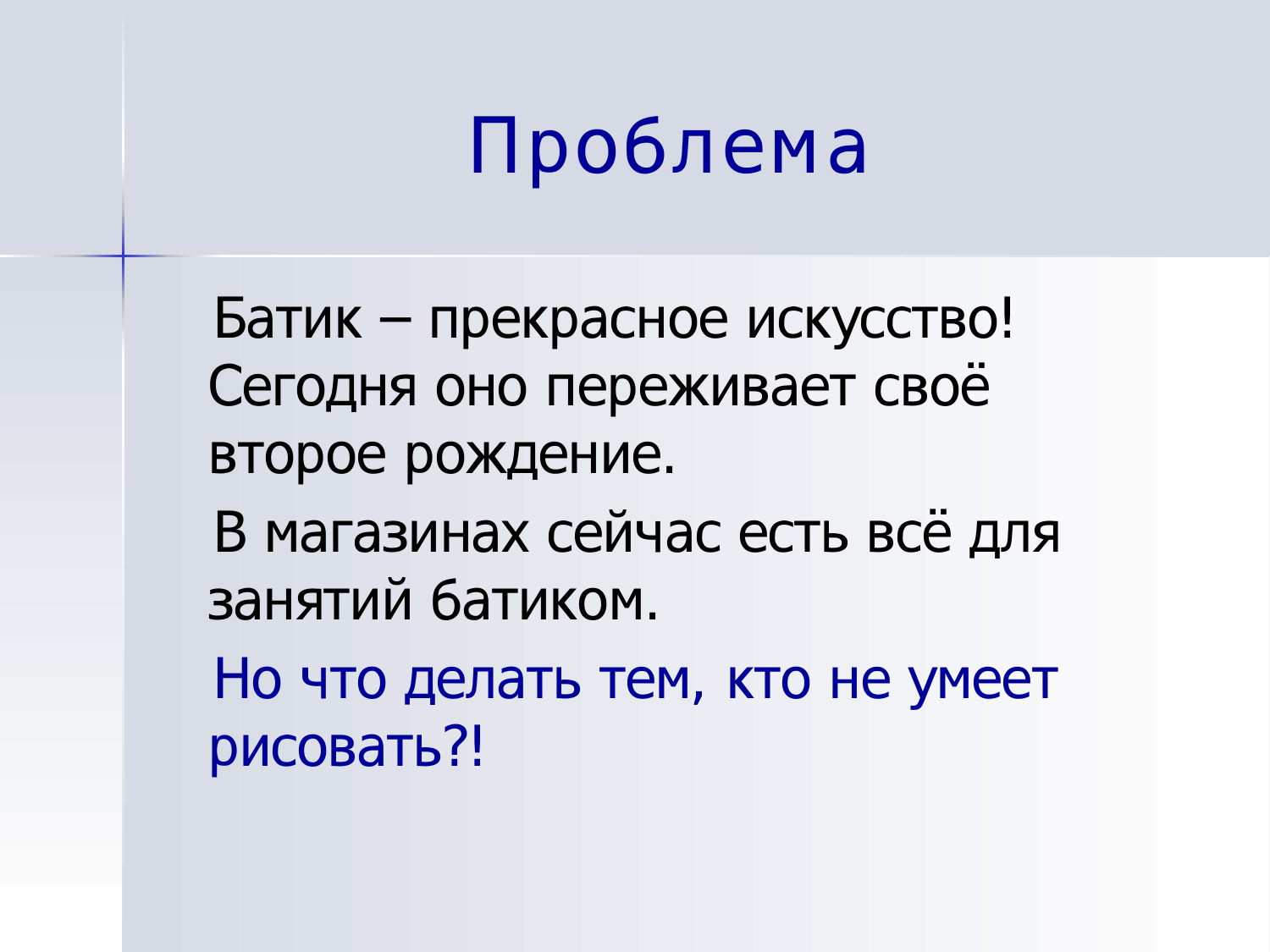

# Проблема
   Батик – прекрасное искусство! Сегодня оно переживает своё второе рождение.
   В магазинах сейчас есть всё для занятий батиком.
   Но что делать тем, кто не умеет рисовать?!